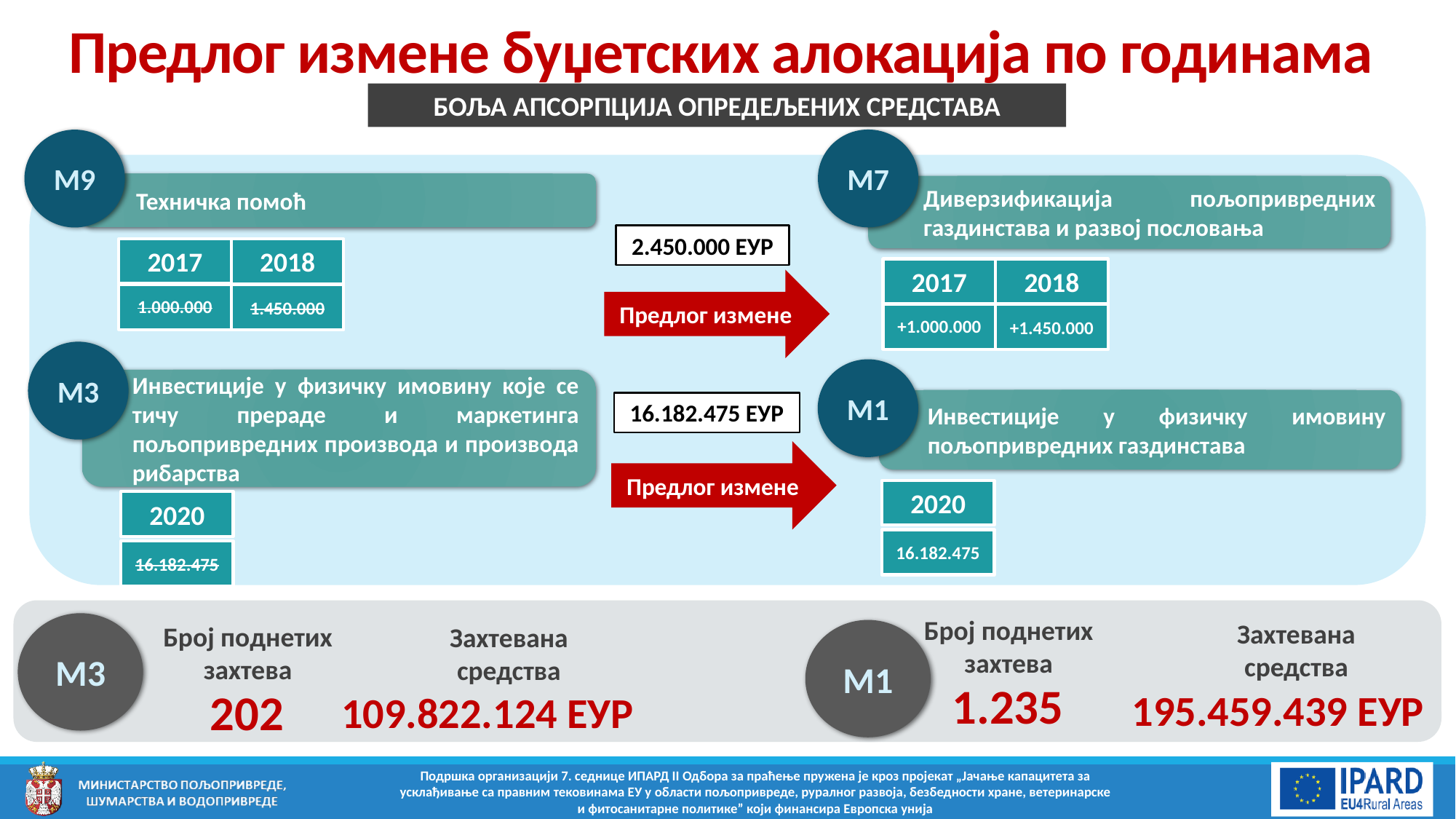

Предлог измене буџетских алокација по годинама
БОЉА АПСОРПЦИЈА ОПРЕДЕЉЕНИХ СРЕДСТАВА
M7
M9

Техничка помоћ
Диверзификација пољопривредних газдинстава и развој пословања
2.450.000 ЕУР
2017
2018
2017
2018
Предлог измене
1.000.000

1.450.000

+1.000.000

+1.450.000
M3
M1
Инвестиције у физичку имовину које се тичу прераде и маркетинга пољопривредних производа и производа рибарства
Инвестиције у физичку имовину пољопривредних газдинстава
16.182.475 ЕУР
Предлог измене
2020
2020
16.182.475
16.182.475

Број поднетих захтева
Захтевана средства
M3
Број поднетих захтева
Захтевана средства
M1
1.235
202
195.459.439 ЕУР
109.822.124 ЕУР